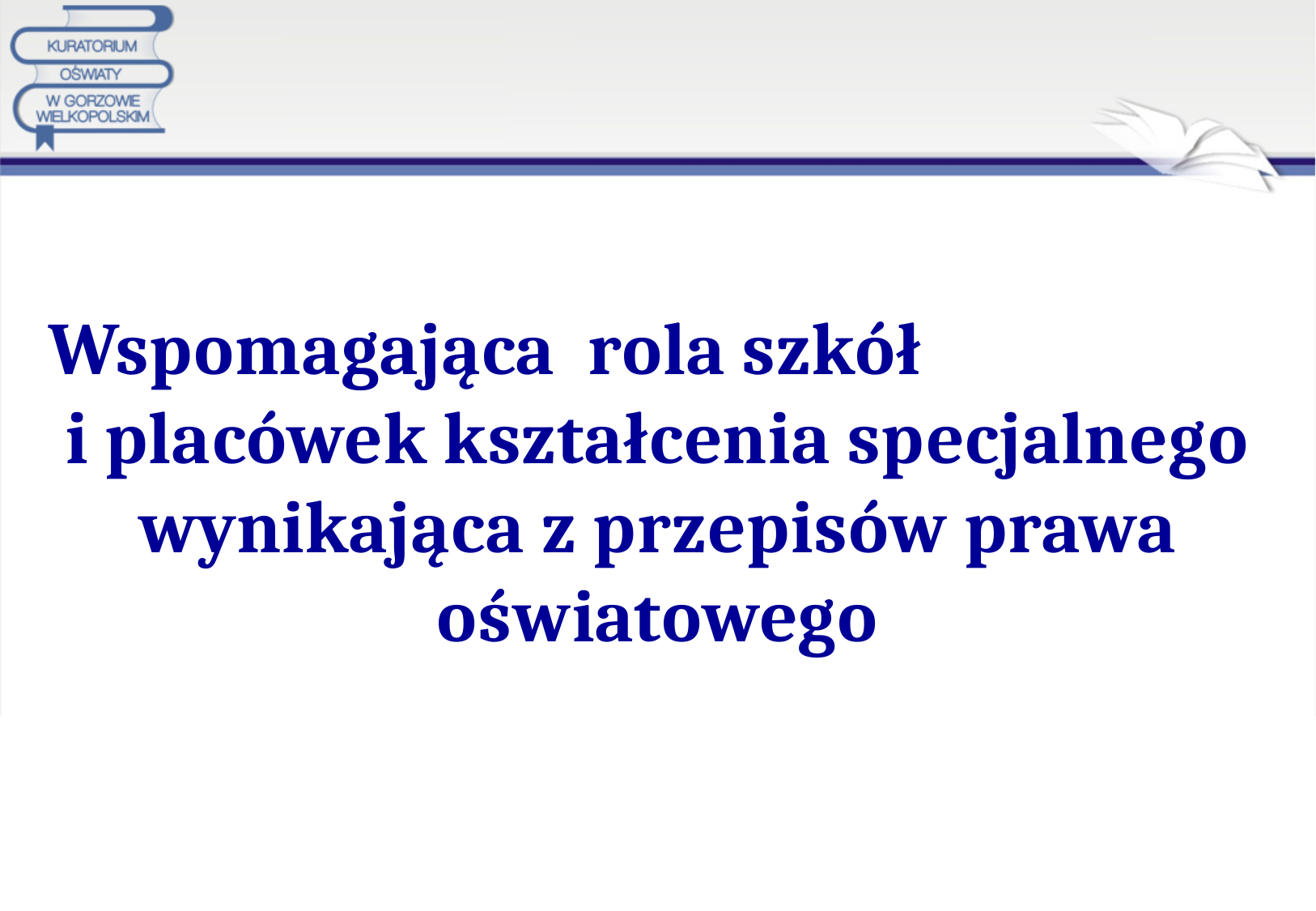

#

Wspomagająca  rola szkół                      i placówek kształcenia specjalnego wynikająca z przepisów prawa oświatowego